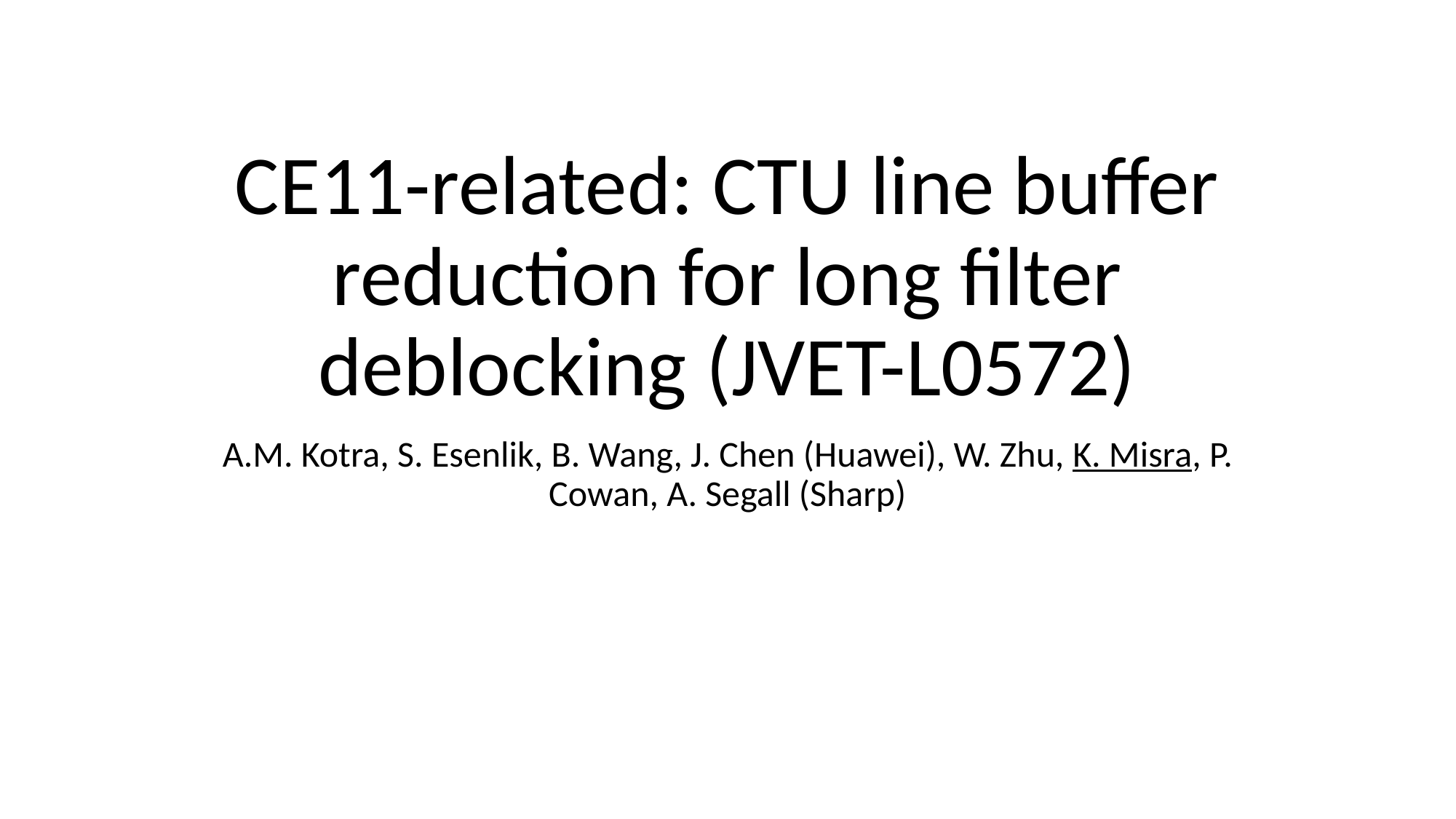

# CE11-related: CTU line buffer reduction for long filter deblocking (JVET-L0572)
A.M. Kotra, S. Esenlik, B. Wang, J. Chen (Huawei), W. Zhu, K. Misra, P. Cowan, A. Segall (Sharp)